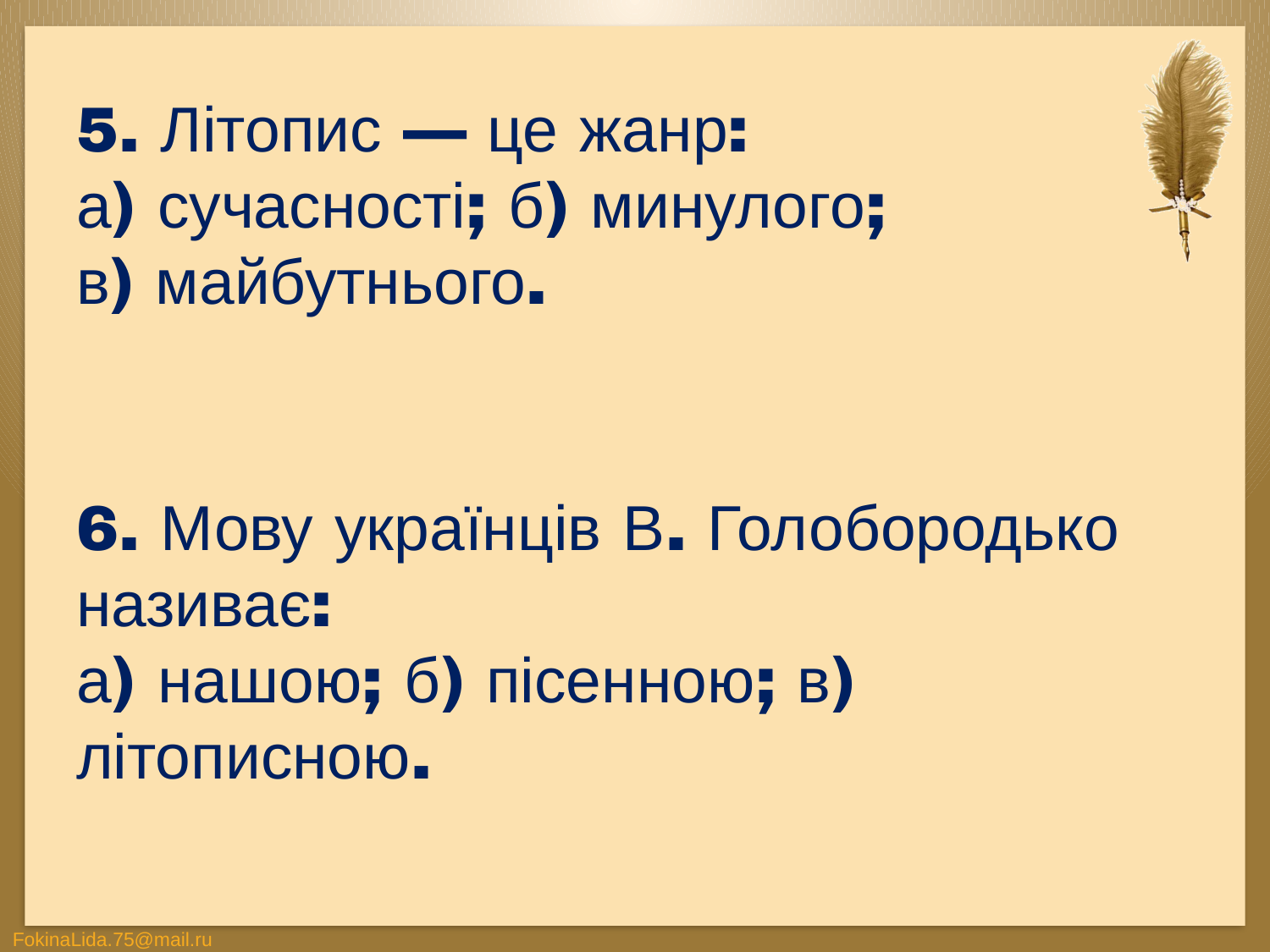

# 5. Літопис — це жанр: а) сучасності; б) минулого; в) майбутнього.

6. Мову українців В. Голобородько називає:
а) нашою; б) пісенною; в) літописною.